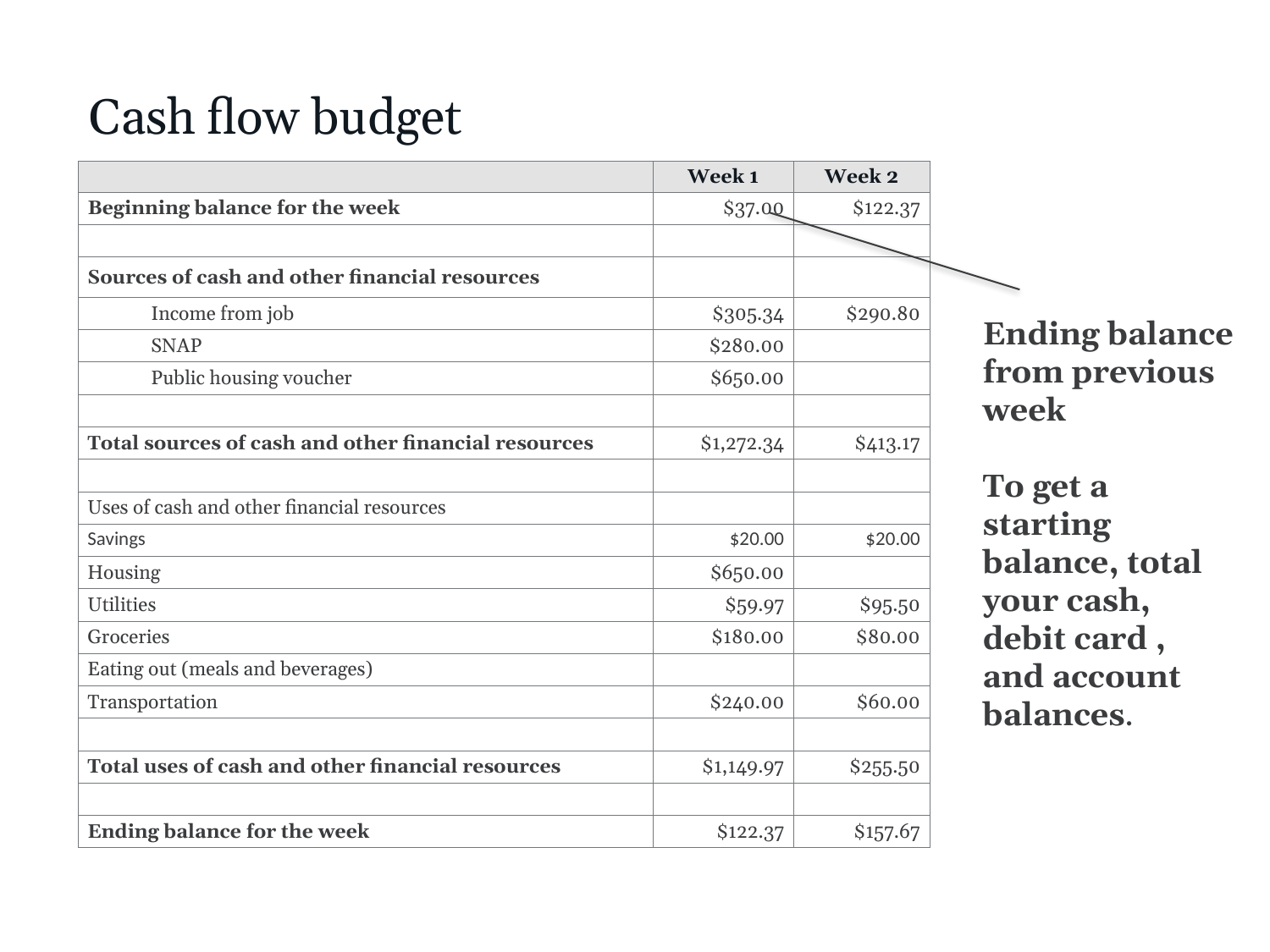

# Cash flow budget
|  | Week 1 | Week 2 |
| --- | --- | --- |
| Beginning balance for the week | $37.00 | $122.37 |
|  |  |  |
| Sources of cash and other financial resources |  |  |
| Income from job | $305.34 | $290.80 |
| SNAP | $280.00 |  |
| Public housing voucher | $650.00 |  |
|  |  |  |
| Total sources of cash and other financial resources | $1,272.34 | $413.17 |
|  |  |  |
| Uses of cash and other financial resources |  |  |
| Savings | $20.00 | $20.00 |
| Housing | $650.00 |  |
| Utilities | $59.97 | $95.50 |
| Groceries | $180.00 | $80.00 |
| Eating out (meals and beverages) |  |  |
| Transportation | $240.00 | $60.00 |
|  |  |  |
| Total uses of cash and other financial resources | $1,149.97 | $255.50 |
|  |  |  |
| Ending balance for the week | $122.37 | $157.67 |
Ending balance from previous week

To get a starting balance, total your cash, debit card , and account balances.